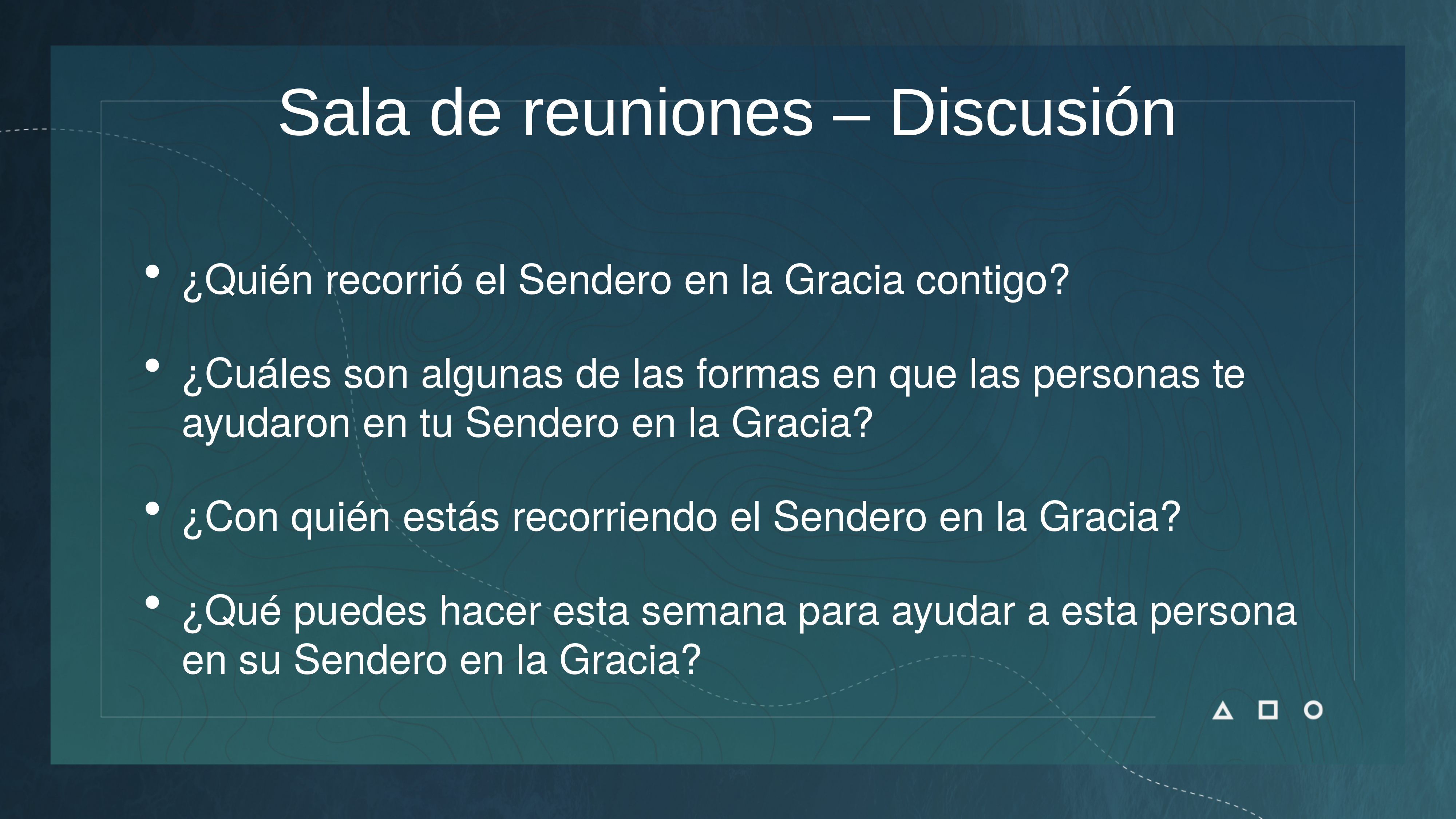

# Sala de reuniones – Discusión
¿Quién recorrió el Sendero en la Gracia contigo?
¿Cuáles son algunas de las formas en que las personas te ayudaron en tu Sendero en la Gracia?
¿Con quién estás recorriendo el Sendero en la Gracia?
¿Qué puedes hacer esta semana para ayudar a esta persona en su Sendero en la Gracia?